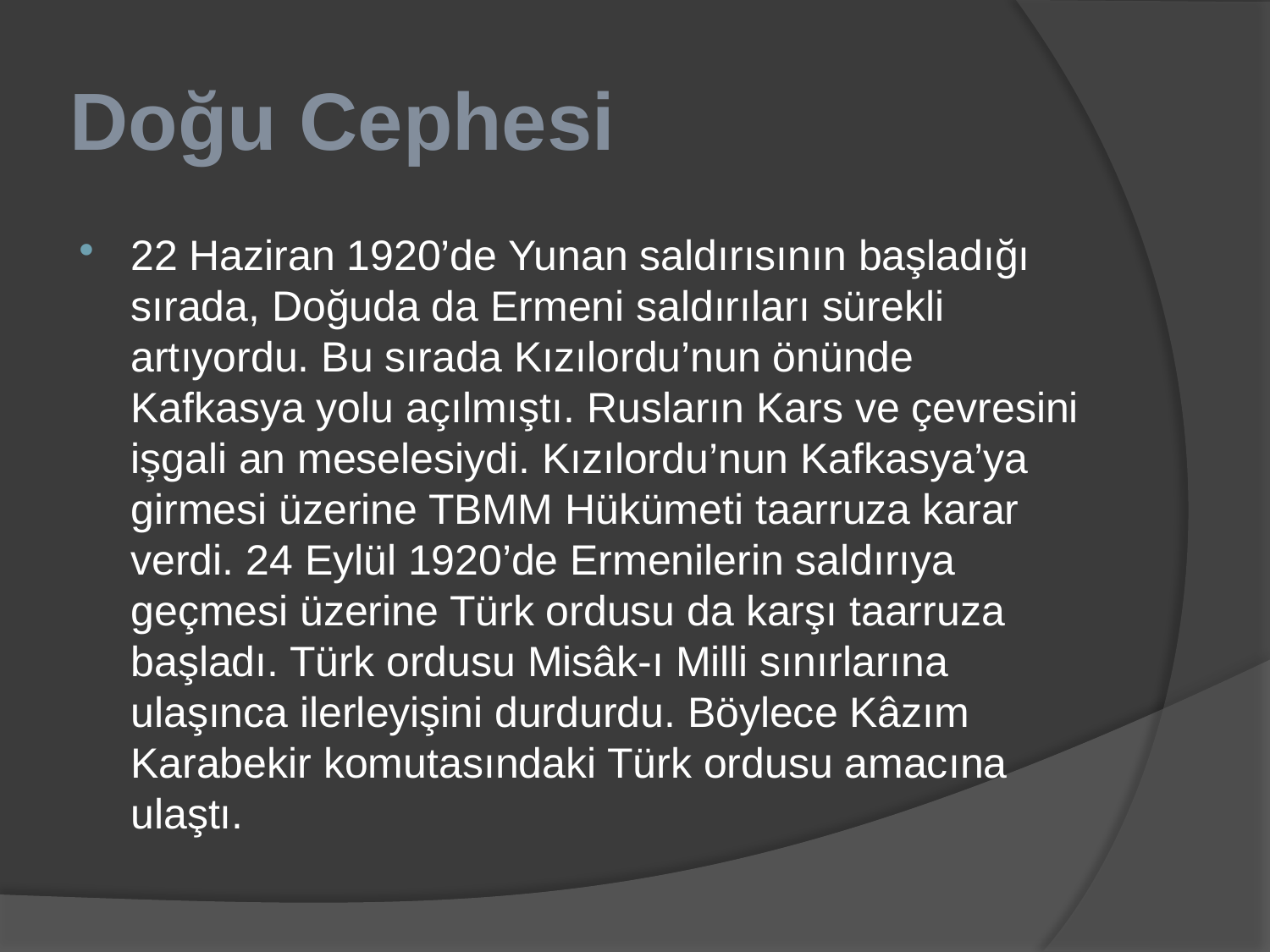

# Doğu Cephesi
22 Haziran 1920’de Yunan saldırısının başladığı sırada, Doğuda da Ermeni saldırıları sürekli artıyordu. Bu sırada Kızılordu’nun önünde Kafkasya yolu açılmıştı. Rusların Kars ve çevresini işgali an meselesiydi. Kızılordu’nun Kafkasya’ya girmesi üzerine TBMM Hükümeti taarruza karar verdi. 24 Eylül 1920’de Ermenilerin saldırıya geçmesi üzerine Türk ordusu da karşı taarruza başladı. Türk ordusu Misâk-ı Milli sınırlarına ulaşınca ilerleyişini durdurdu. Böylece Kâzım Karabekir komutasındaki Türk ordusu amacına ulaştı.